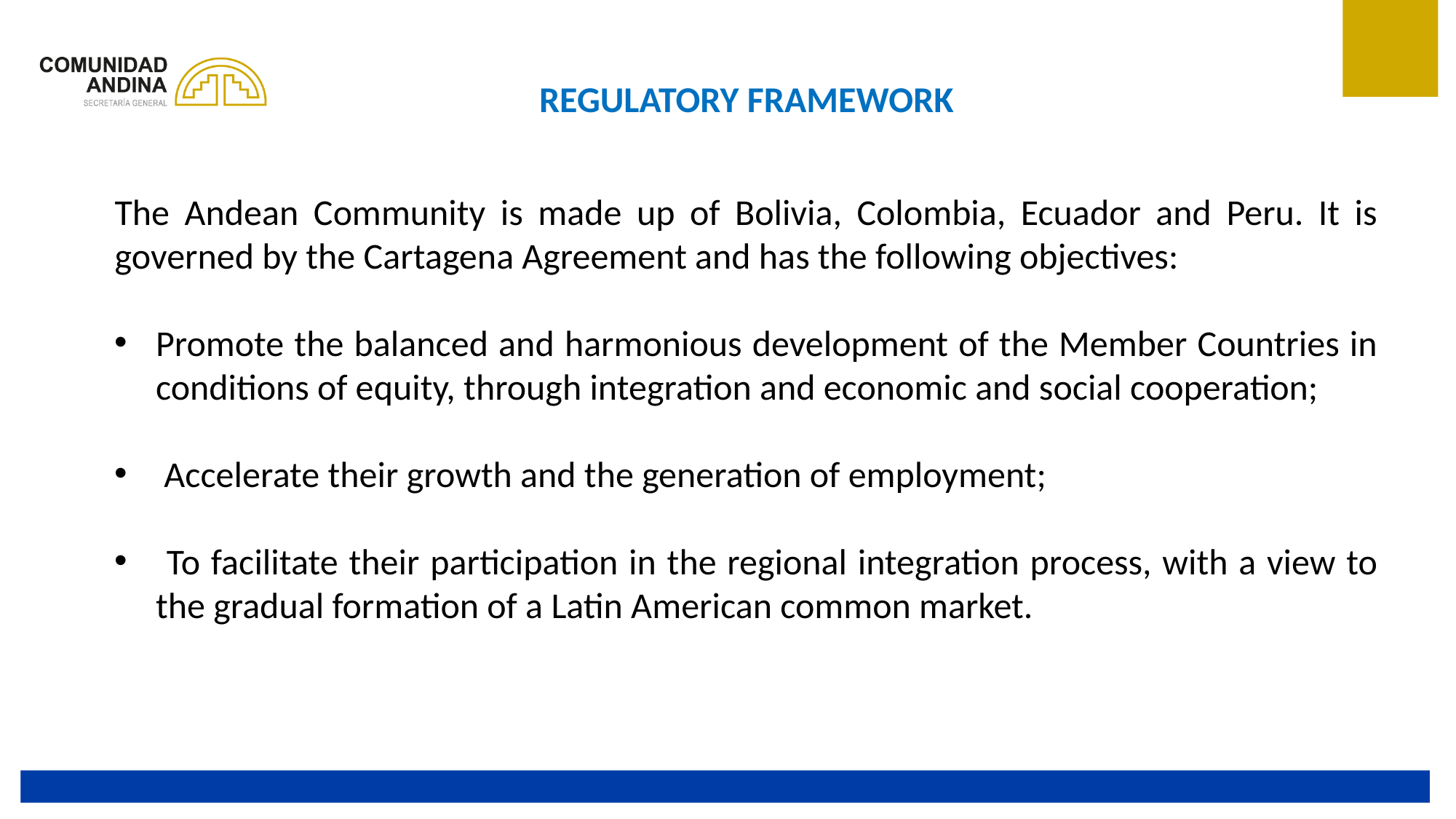

REGULATORY FRAMEWORK
The Andean Community is made up of Bolivia, Colombia, Ecuador and Peru. It is governed by the Cartagena Agreement and has the following objectives:

Promote the balanced and harmonious development of the Member Countries in conditions of equity, through integration and economic and social cooperation;

 Accelerate their growth and the generation of employment;

 To facilitate their participation in the regional integration process, with a view to the gradual formation of a Latin American common market.